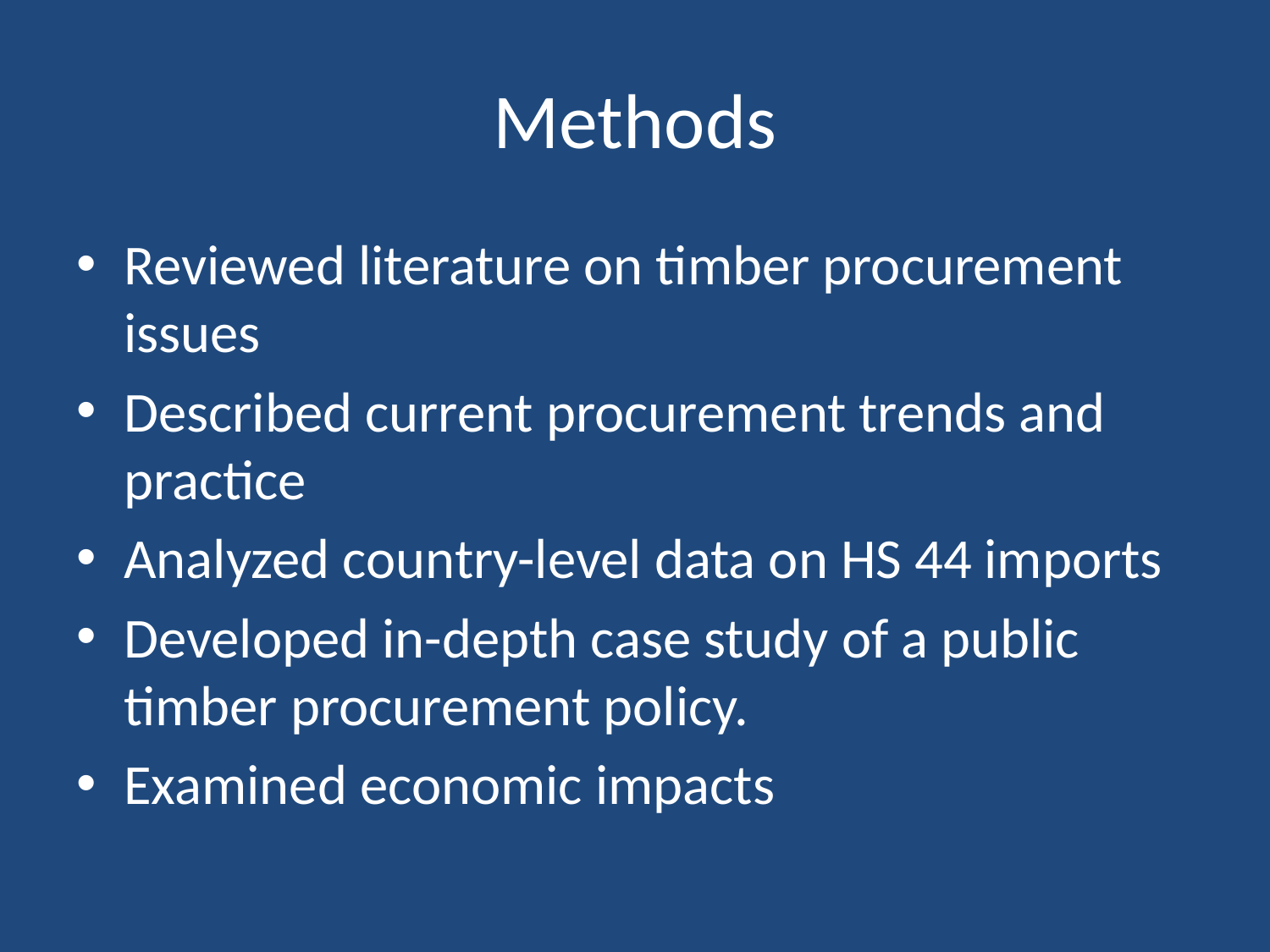

# Methods
Reviewed literature on timber procurement issues
Described current procurement trends and practice
Analyzed country-level data on HS 44 imports
Developed in-depth case study of a public timber procurement policy.
Examined economic impacts